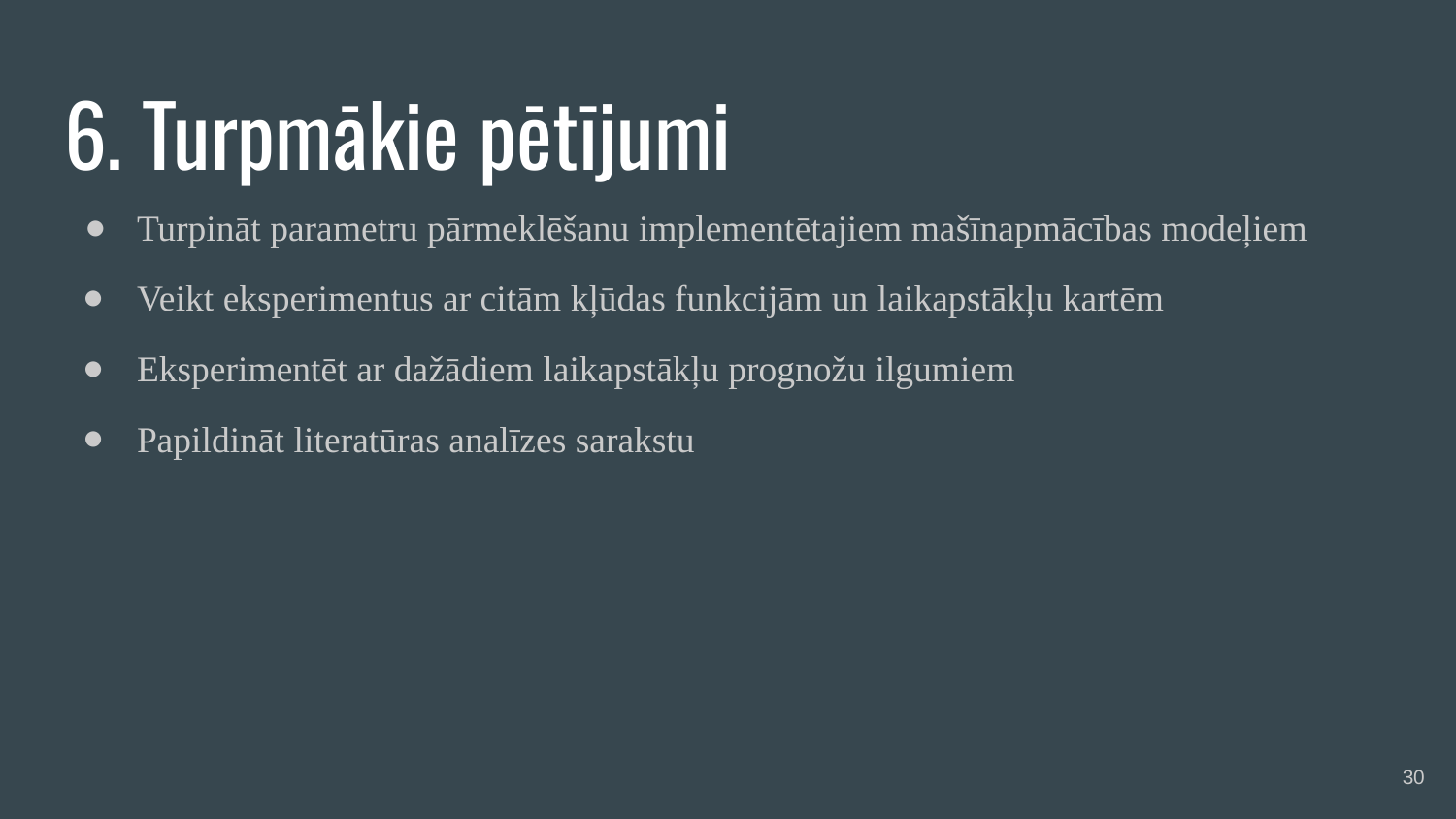

# 6. Turpmākie pētījumi
Turpināt parametru pārmeklēšanu implementētajiem mašīnapmācības modeļiem
Veikt eksperimentus ar citām kļūdas funkcijām un laikapstākļu kartēm
Eksperimentēt ar dažādiem laikapstākļu prognožu ilgumiem
Papildināt literatūras analīzes sarakstu
30